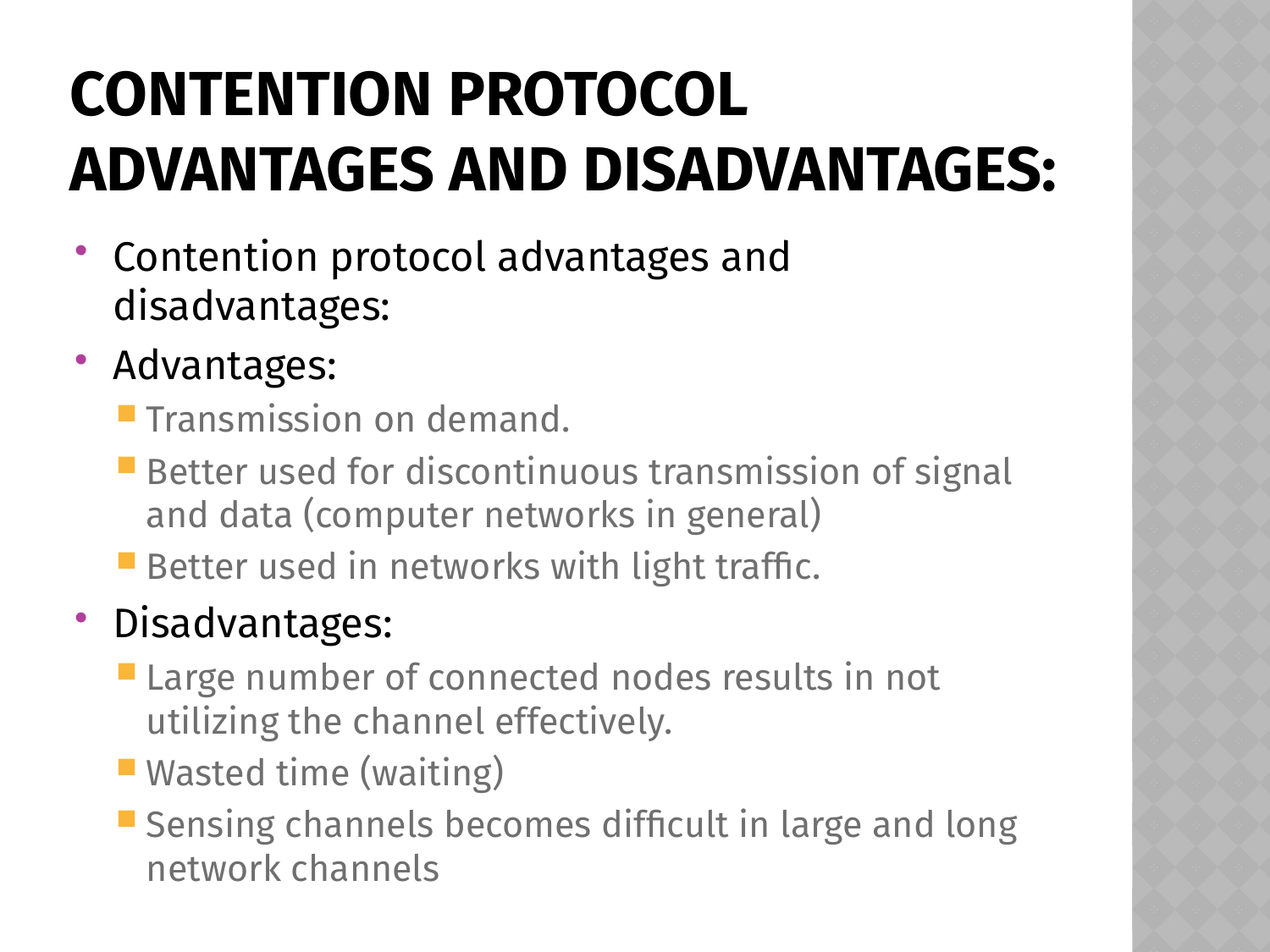

# Contention protocol advantages and disadvantages:
Contention protocol advantages and disadvantages:
Advantages:
Transmission on demand.
Better used for discontinuous transmission of signal and data (computer networks in general)
Better used in networks with light traffic.
Disadvantages:
Large number of connected nodes results in not utilizing the channel effectively.
Wasted time (waiting)
Sensing channels becomes difficult in large and long network channels